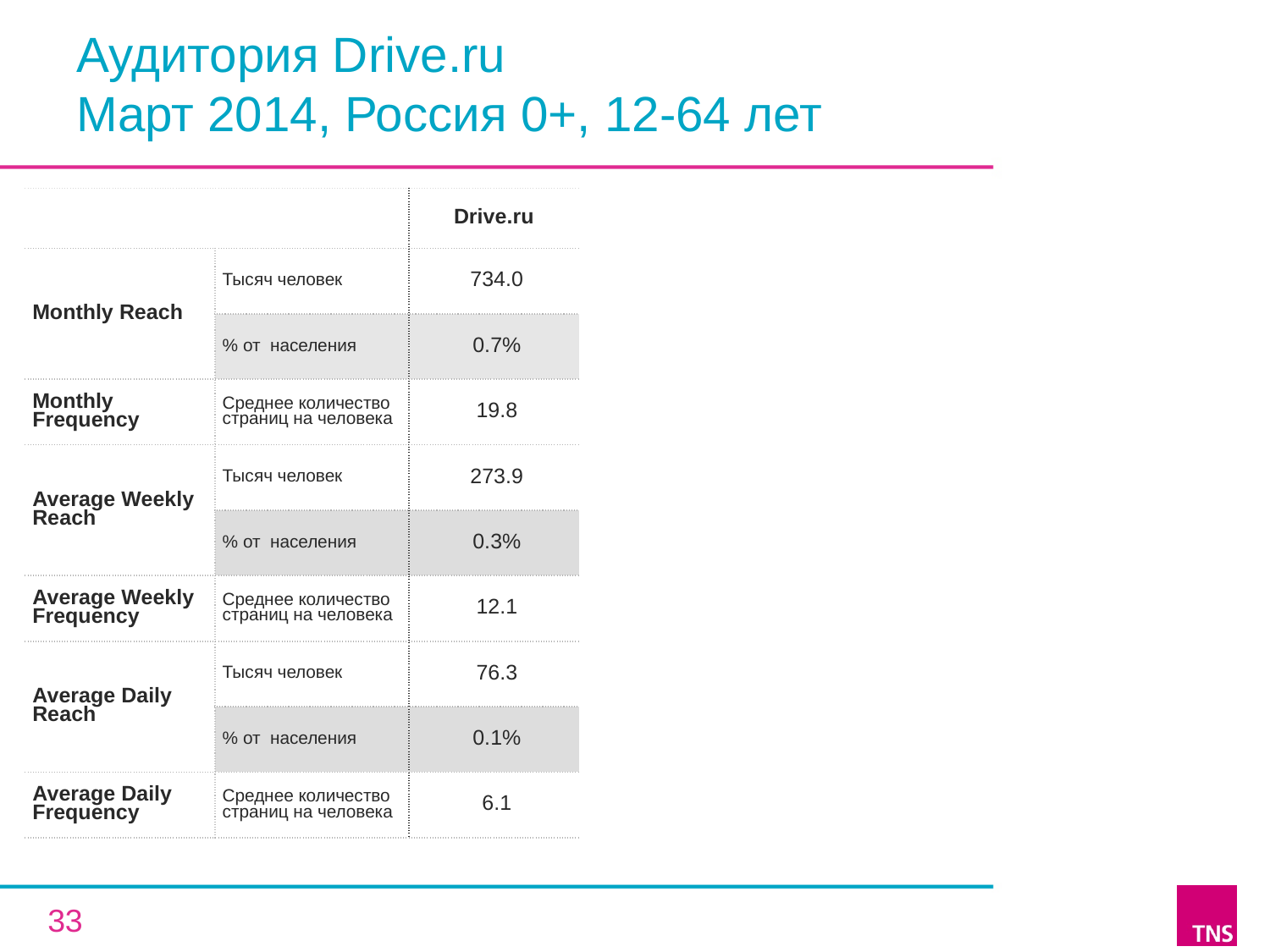

# Аудитория Drive.ru Март 2014, Россия 0+, 12-64 лет
|  |  | Drive.ru |
| --- | --- | --- |
| Monthly Reach | Тысяч человек | 734.0 |
|  | % от населения | 0.7% |
| Monthly Frequency | Среднее количество страниц на человека | 19.8 |
| Average Weekly Reach | Тысяч человек | 273.9 |
|  | % от населения | 0.3% |
| Average Weekly Frequency | Среднее количество страниц на человека | 12.1 |
| Average Daily Reach | Тысяч человек | 76.3 |
|  | % от населения | 0.1% |
| Average Daily Frequency | Среднее количество страниц на человека | 6.1 |

33